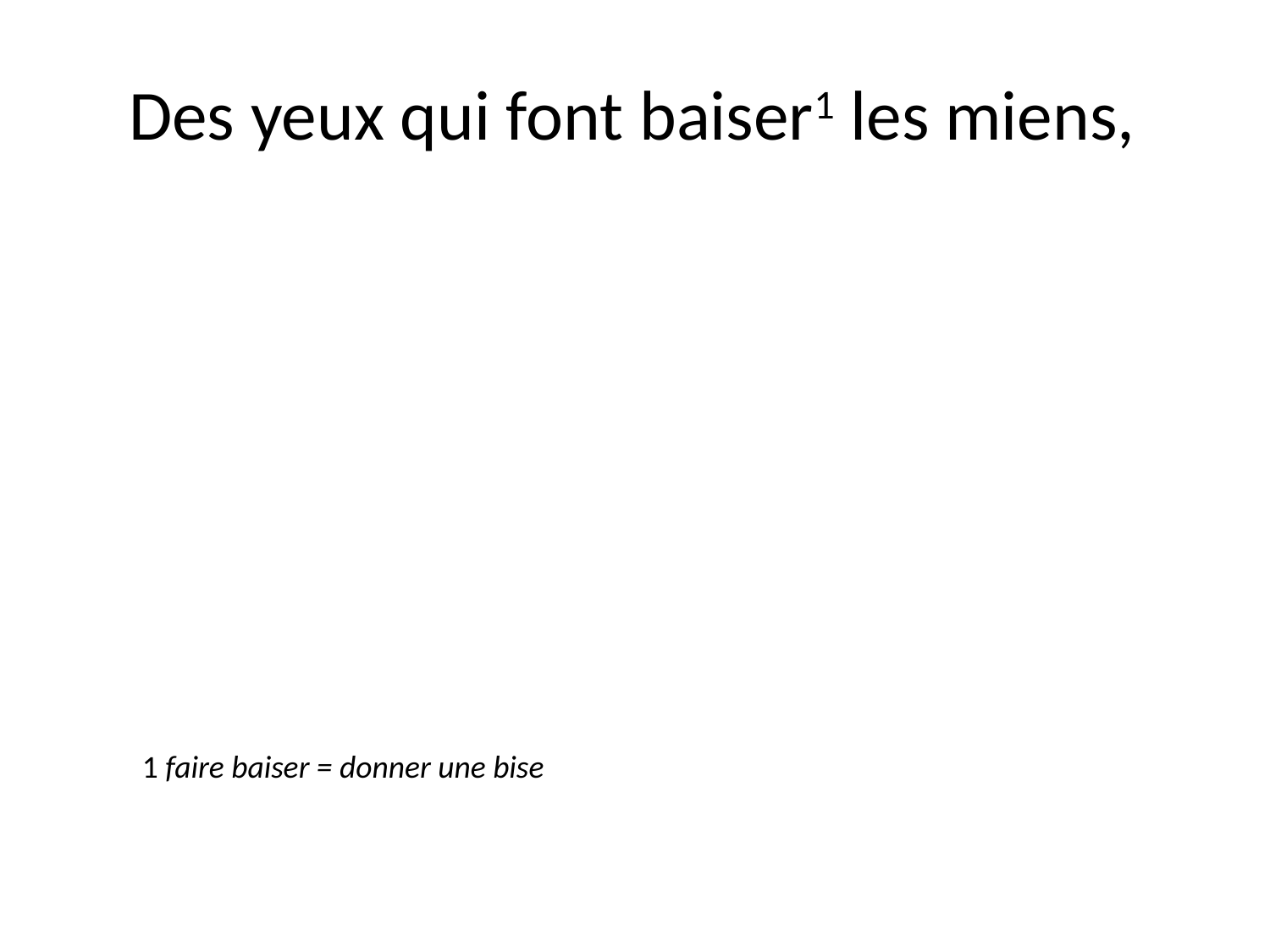

Des yeux qui font baiser1 les miens,
1 faire baiser = donner une bise